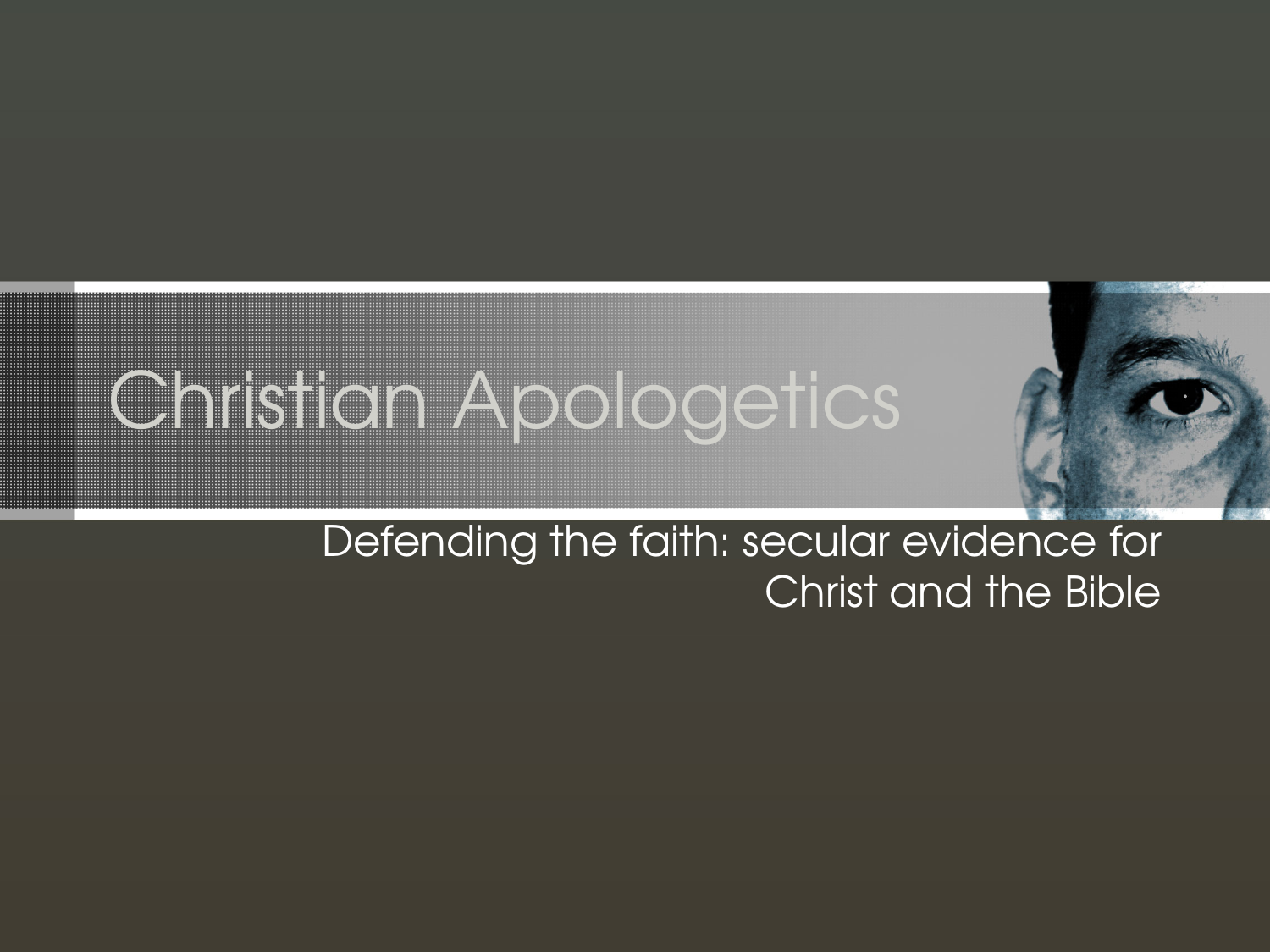

# Christian Apologetics
Defending the faith: secular evidence for Christ and the Bible